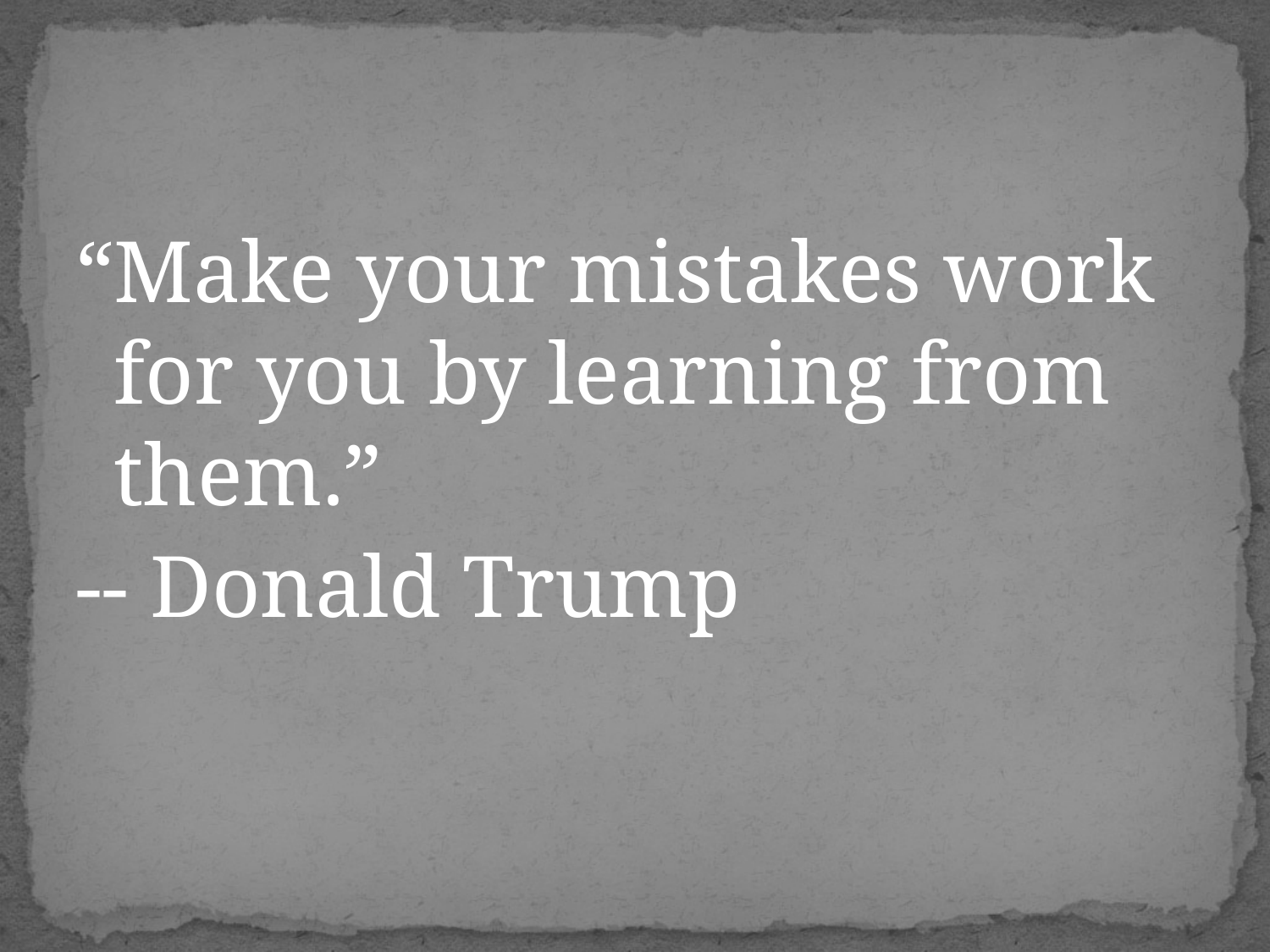

#
“Make your mistakes work for you by learning from them.”
-- Donald Trump